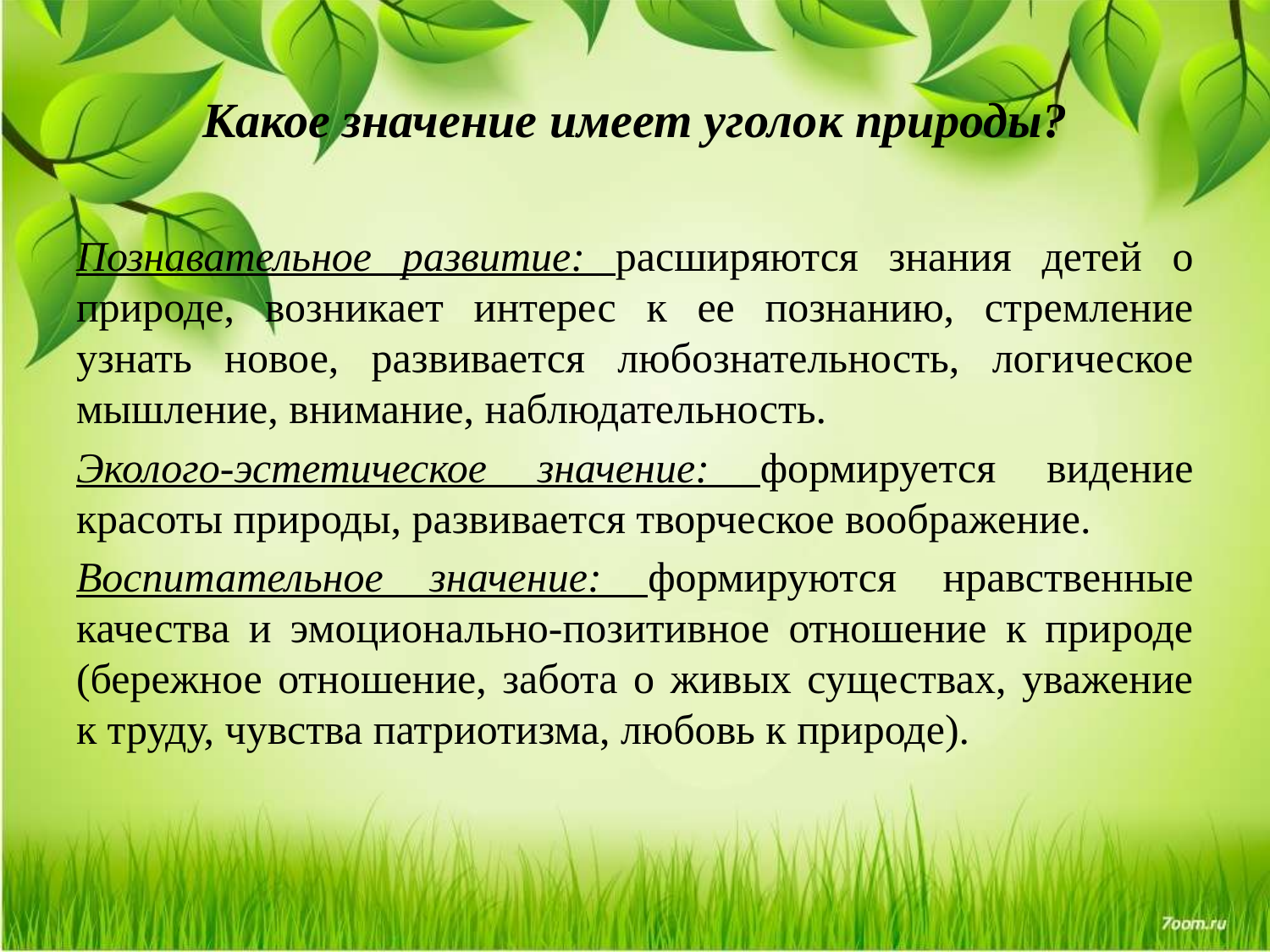

# Какое значение имеет уголок природы?
Познавательное развитие: расширяются знания детей о природе, возникает интерес к ее познанию, стремление узнать новое, развивается любознательность, логическое мышление, внимание, наблюдательность.
Эколого-эстетическое значение: формируется видение красоты природы, развивается творческое воображение.
Воспитательное значение: формируются нравственные качества и эмоционально-позитивное отношение к природе (бережное отношение, забота о живых существах, уважение к труду, чувства патриотизма, любовь к природе).